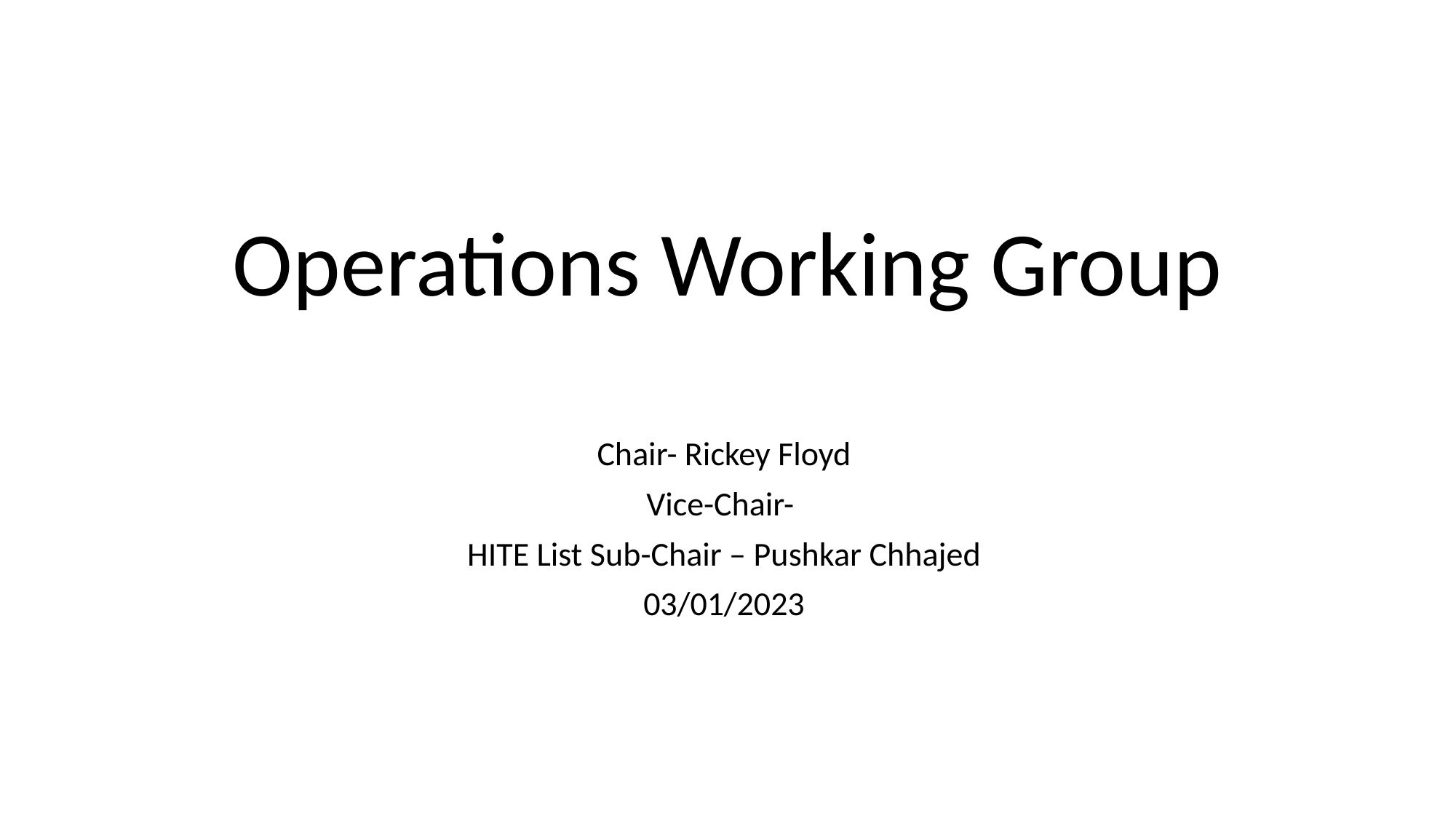

# Operations Working Group
Chair- Rickey Floyd
Vice-Chair-
HITE List Sub-Chair – Pushkar Chhajed
03/01/2023